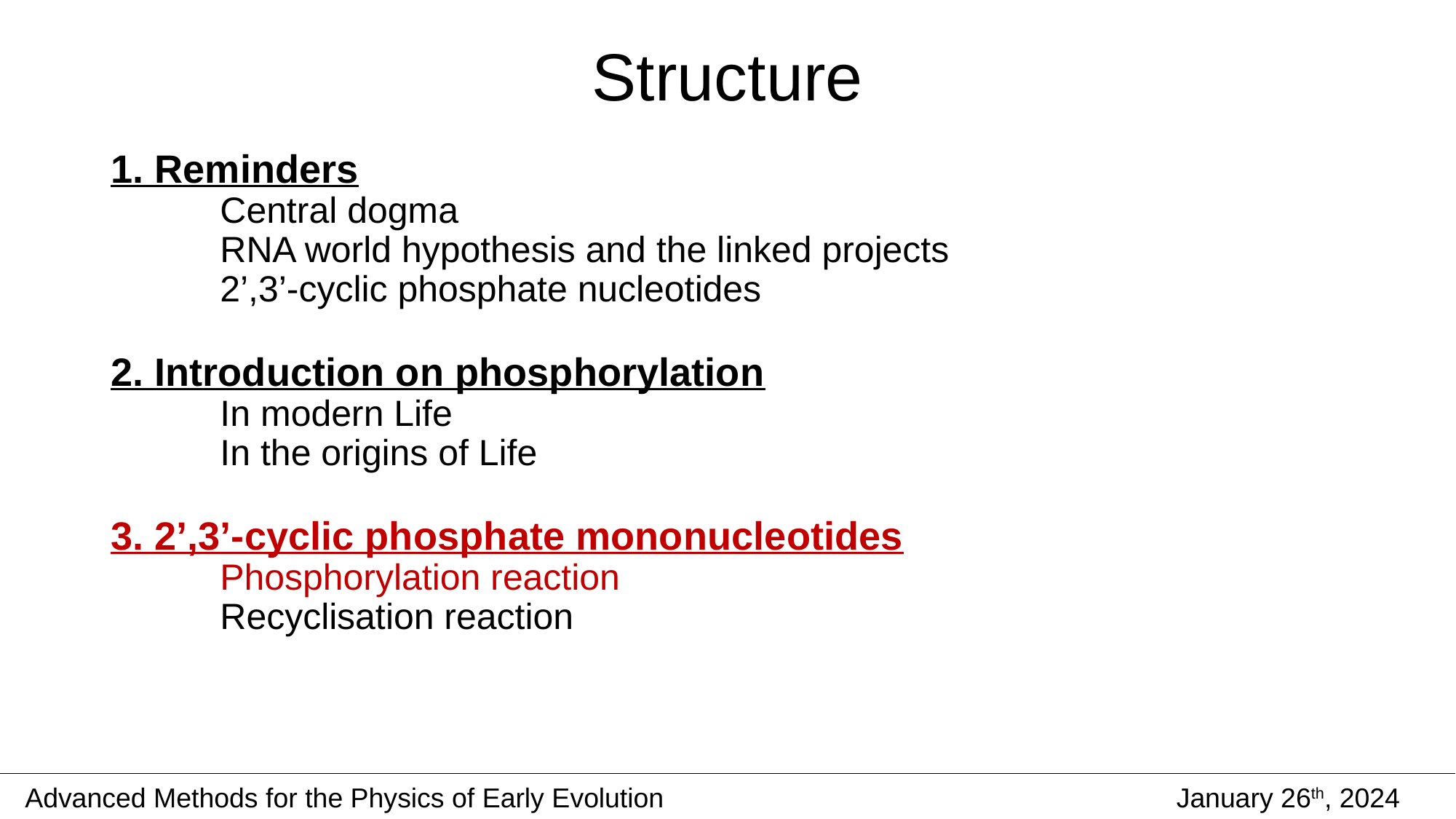

Structure
# 1. Reminders Central dogma RNA world hypothesis and the linked projects 2’,3’-cyclic phosphate nucleotides 2. Introduction on phosphorylation In modern Life In the origins of Life 3. 2’,3’-cyclic phosphate mononucleotides Phosphorylation reaction Recyclisation reaction
Advanced Methods for the Physics of Early Evolution
January 26th, 2024